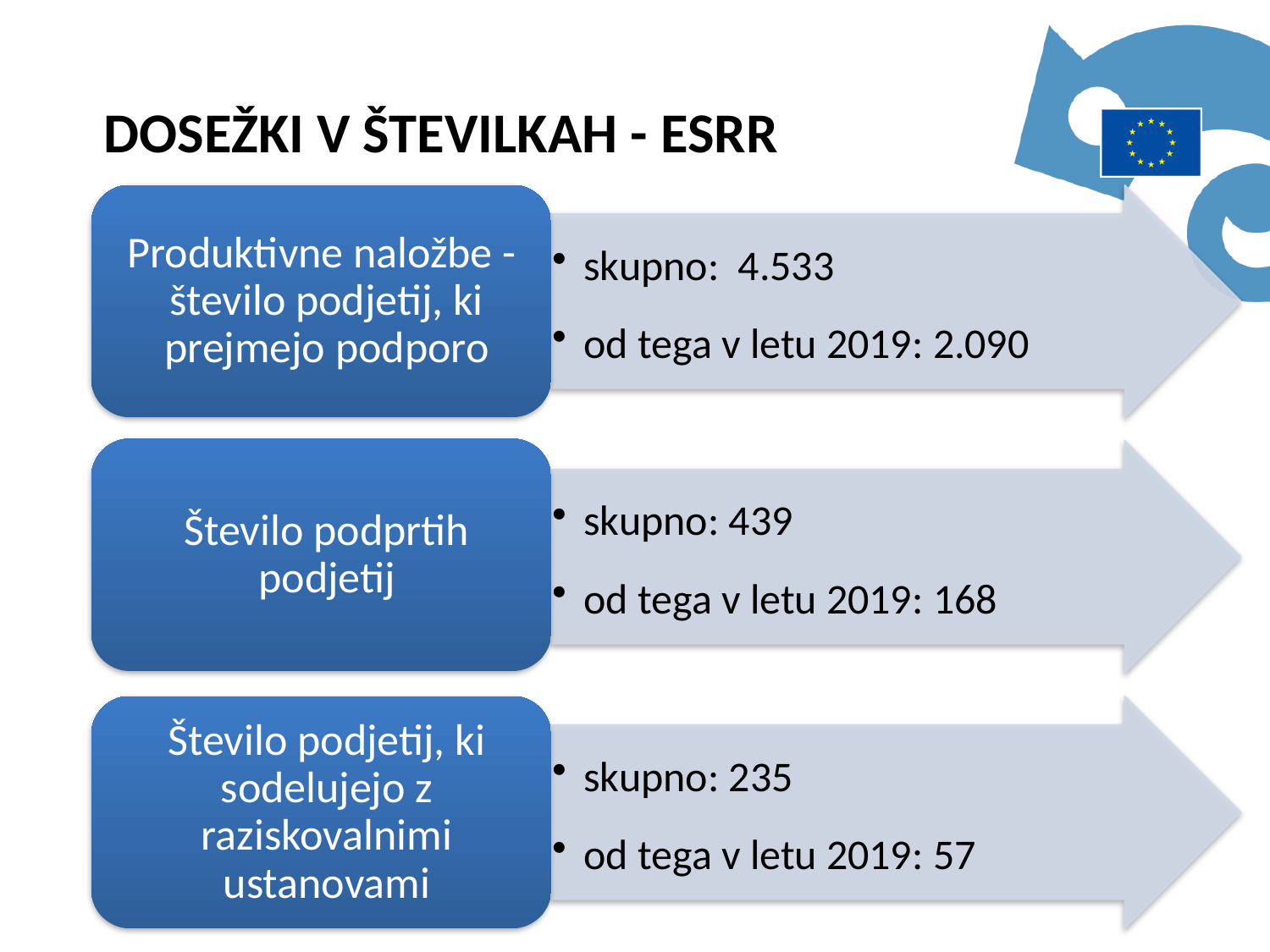

DOSEŽKI V ŠTEVILKAH - ESRR

skupno:  4.533

od tega v letu 2019: 2.090
Produktivne naložbe -  število podjetij, ki prejmejo podporo

skupno: 439

od tega v letu 2019: 168

Število podprtih podjetij

skupno: 235

od tega v letu 2019: 57
Število podjetij, ki sodelujejo z raziskovalnimi ustanovami